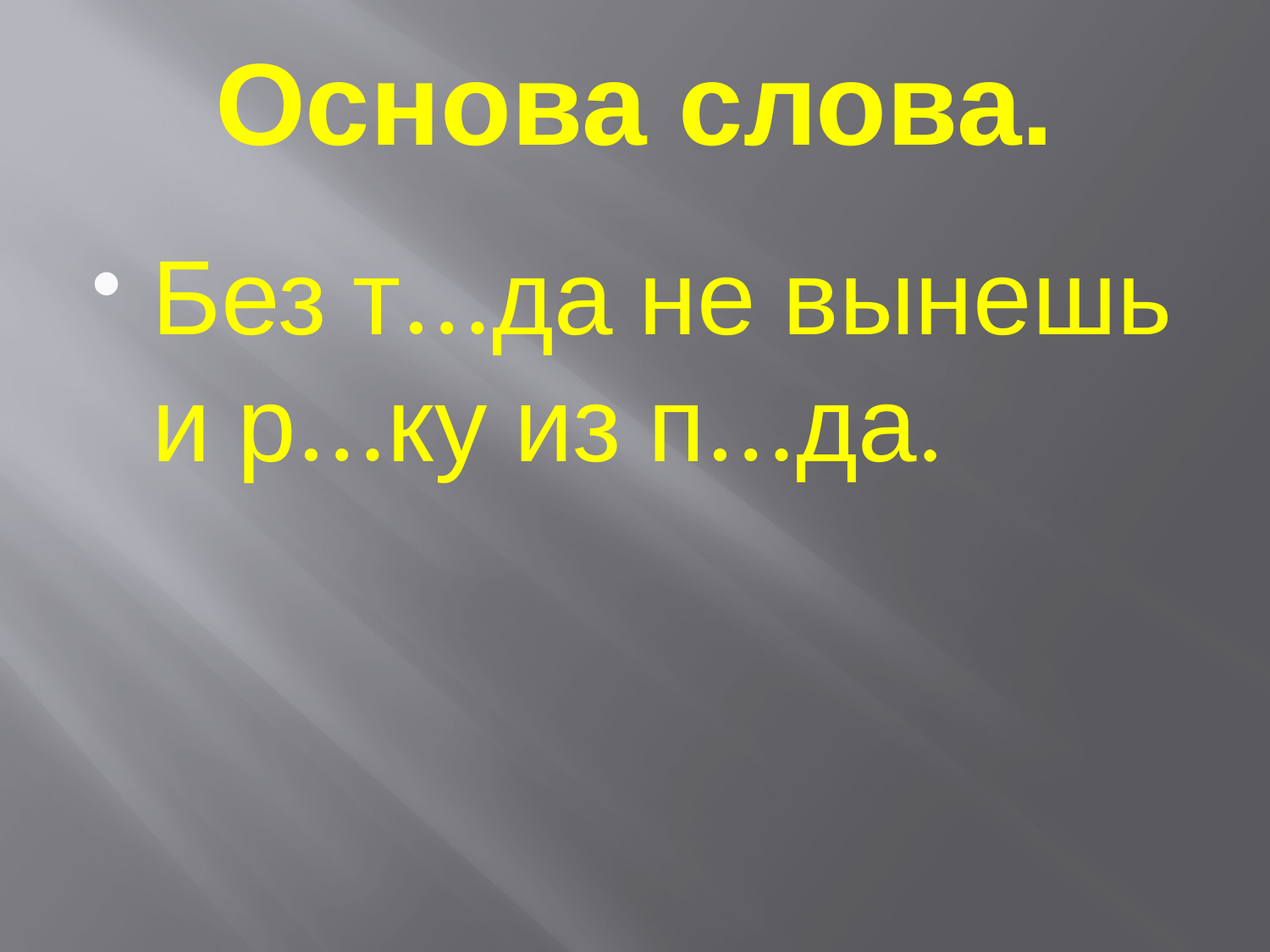

# Основа слова.
Без т…да не вынешь и р…ку из п…да.